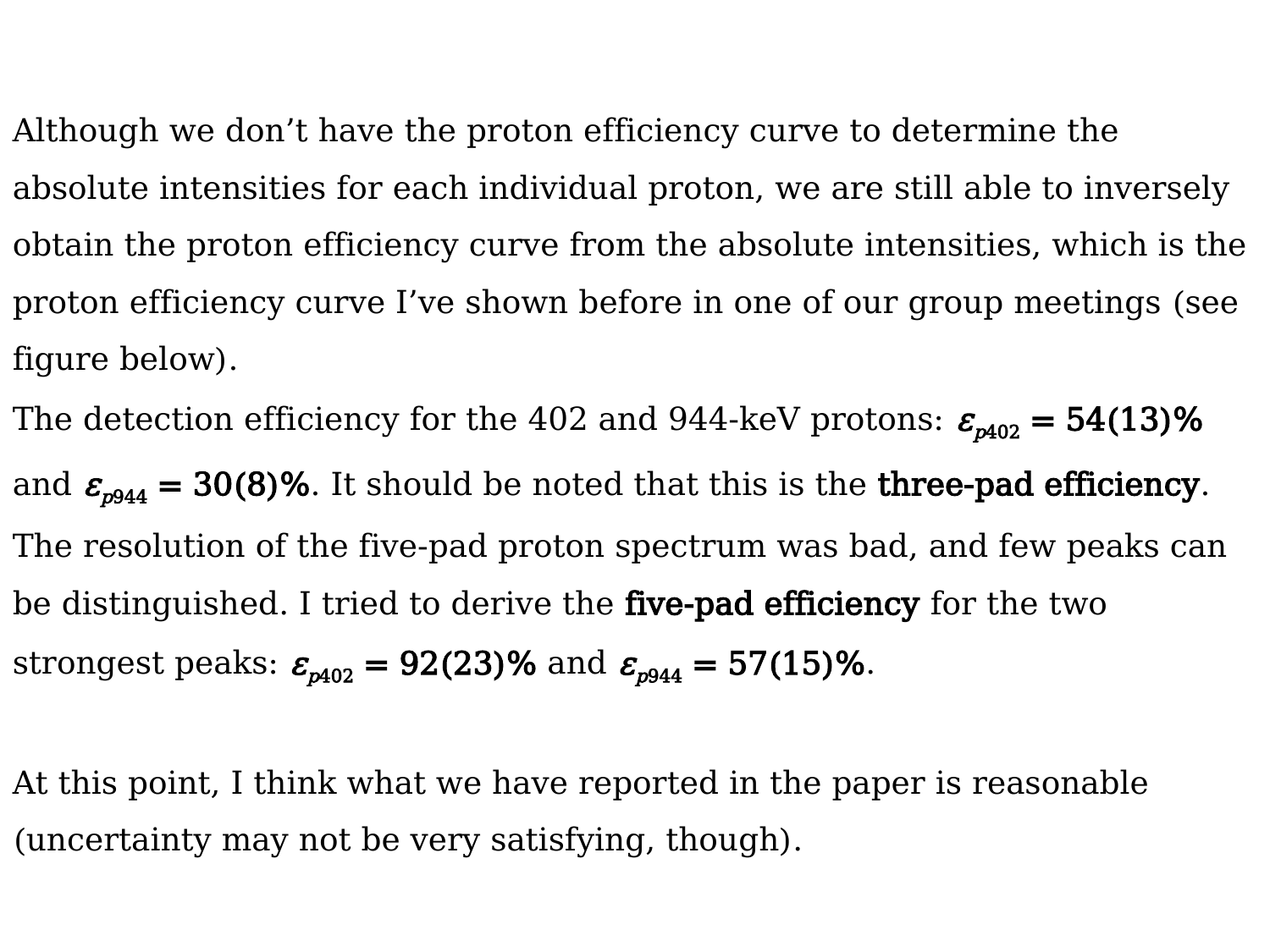

Although we don’t have the proton efficiency curve to determine the absolute intensities for each individual proton, we are still able to inversely obtain the proton efficiency curve from the absolute intensities, which is the proton efficiency curve I’ve shown before in one of our group meetings (see figure below).
The detection efficiency for the 402 and 944-keV protons: εp402 = 54(13)% and εp944 = 30(8)%. It should be noted that this is the three-pad efficiency.
The resolution of the five-pad proton spectrum was bad, and few peaks can be distinguished. I tried to derive the five-pad efficiency for the two strongest peaks: εp402 = 92(23)% and εp944 = 57(15)%.

At this point, I think what we have reported in the paper is reasonable (uncertainty may not be very satisfying, though).